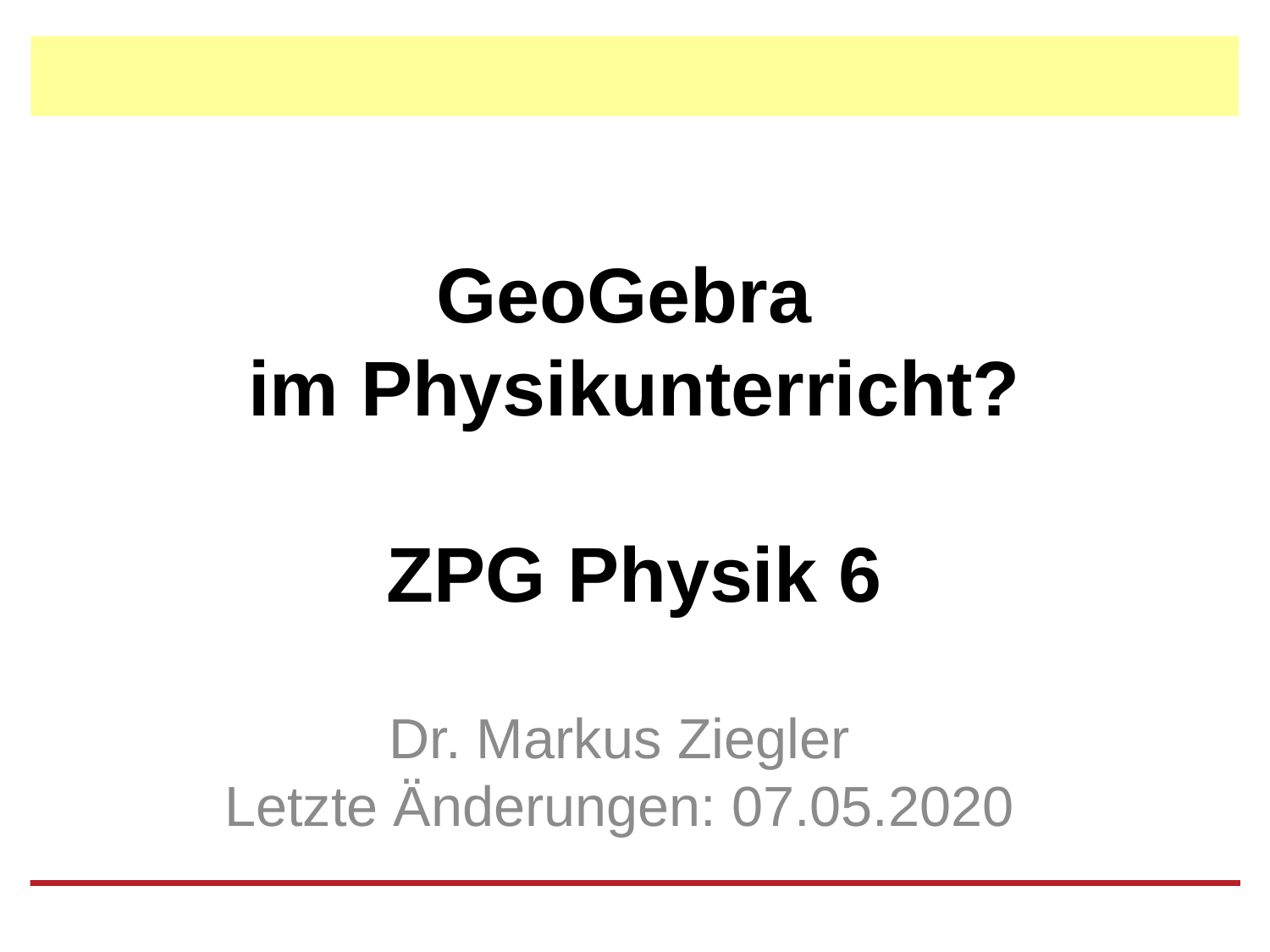

# GeoGebra im Physikunterricht? ZPG Physik 6
Dr. Markus Ziegler
Letzte Änderungen: 07.05.2020